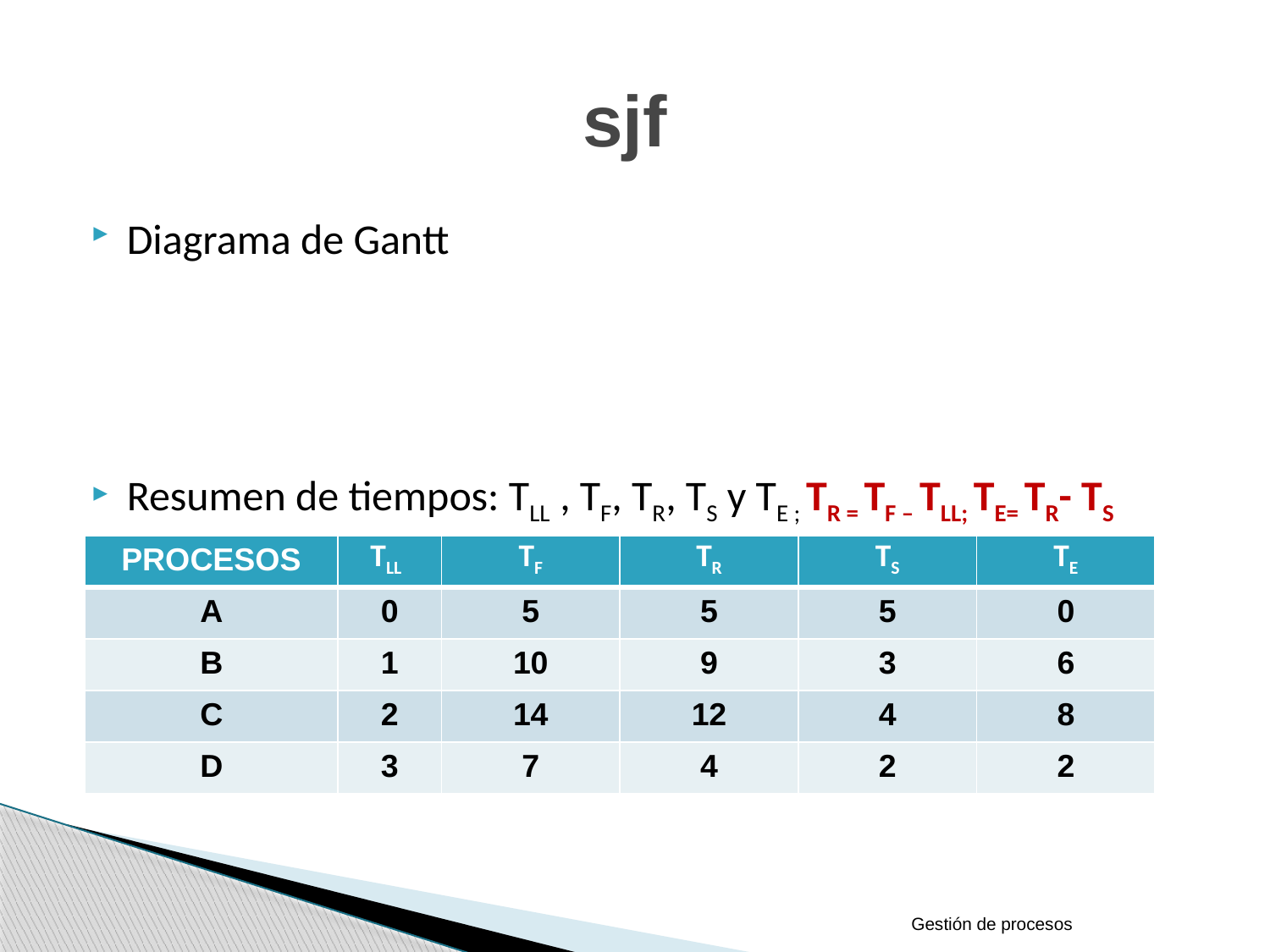

# sjf
Diagrama de Gantt

Resumen de tiempos: TLL , TF, TR, TS y TE ; TR = TF – TLL; TE= TR- TS

| PROCESOS | TLL | TF | TR | TS | TE |
| --- | --- | --- | --- | --- | --- |
| A | 0 | 5 | 5 | 5 | 0 |
| B | 1 | 10 | 9 | 3 | 6 |
| C | 2 | 14 | 12 | 4 | 8 |
| D | 3 | 7 | 4 | 2 | 2 |
Gestión de procesos
5